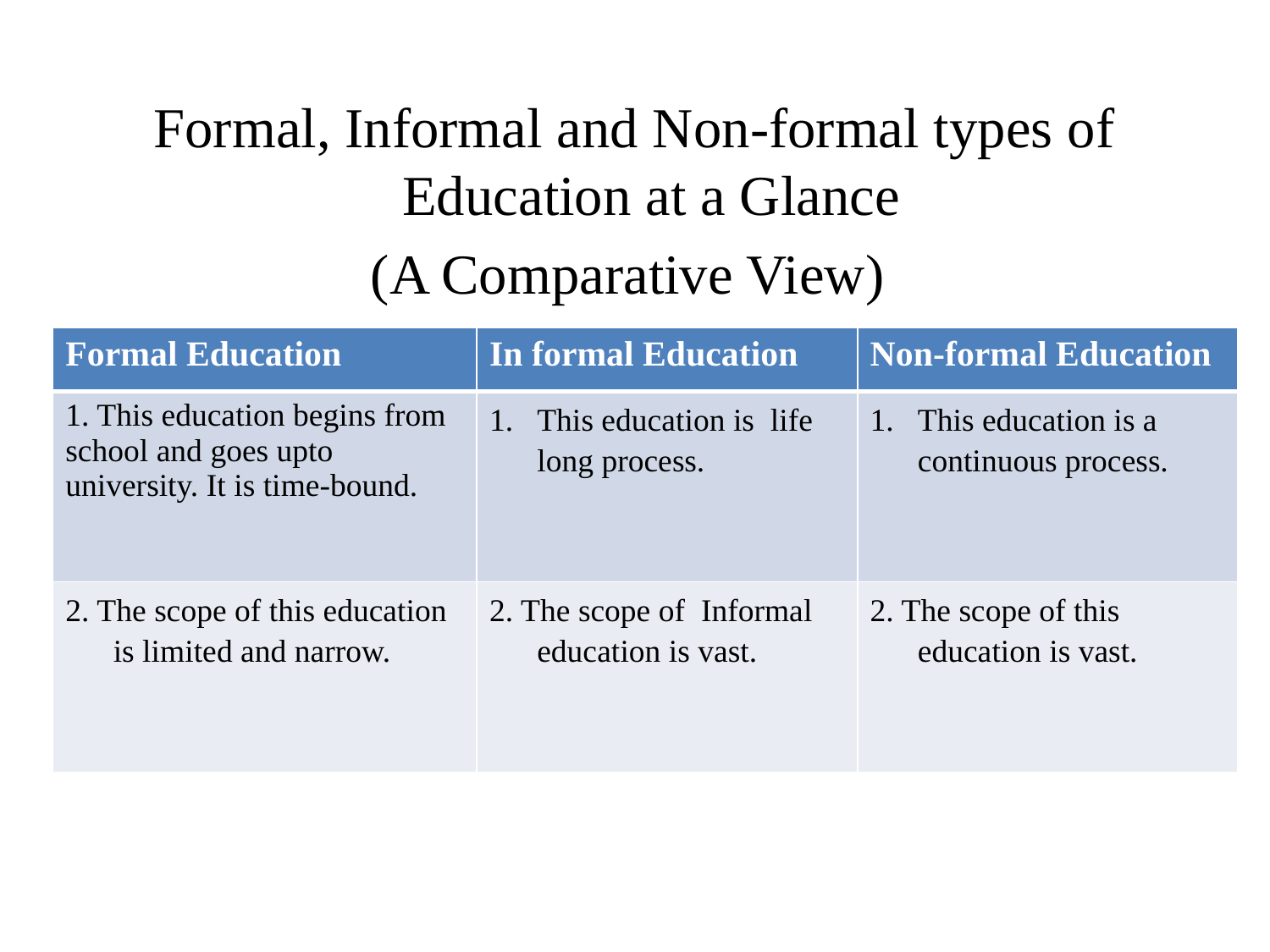

Formal, Informal and Non-formal types of Education at a Glance
(A Comparative View)

| Formal Education | In formal Education | Non-formal Education |
| --- | --- | --- |
| 1. This education begins from school and goes upto university. It is time-bound. | This education is life long process. | This education is a continuous process. |
| 2. The scope of this education is limited and narrow. | 2. The scope of Informal education is vast. | 2. The scope of this education is vast. |